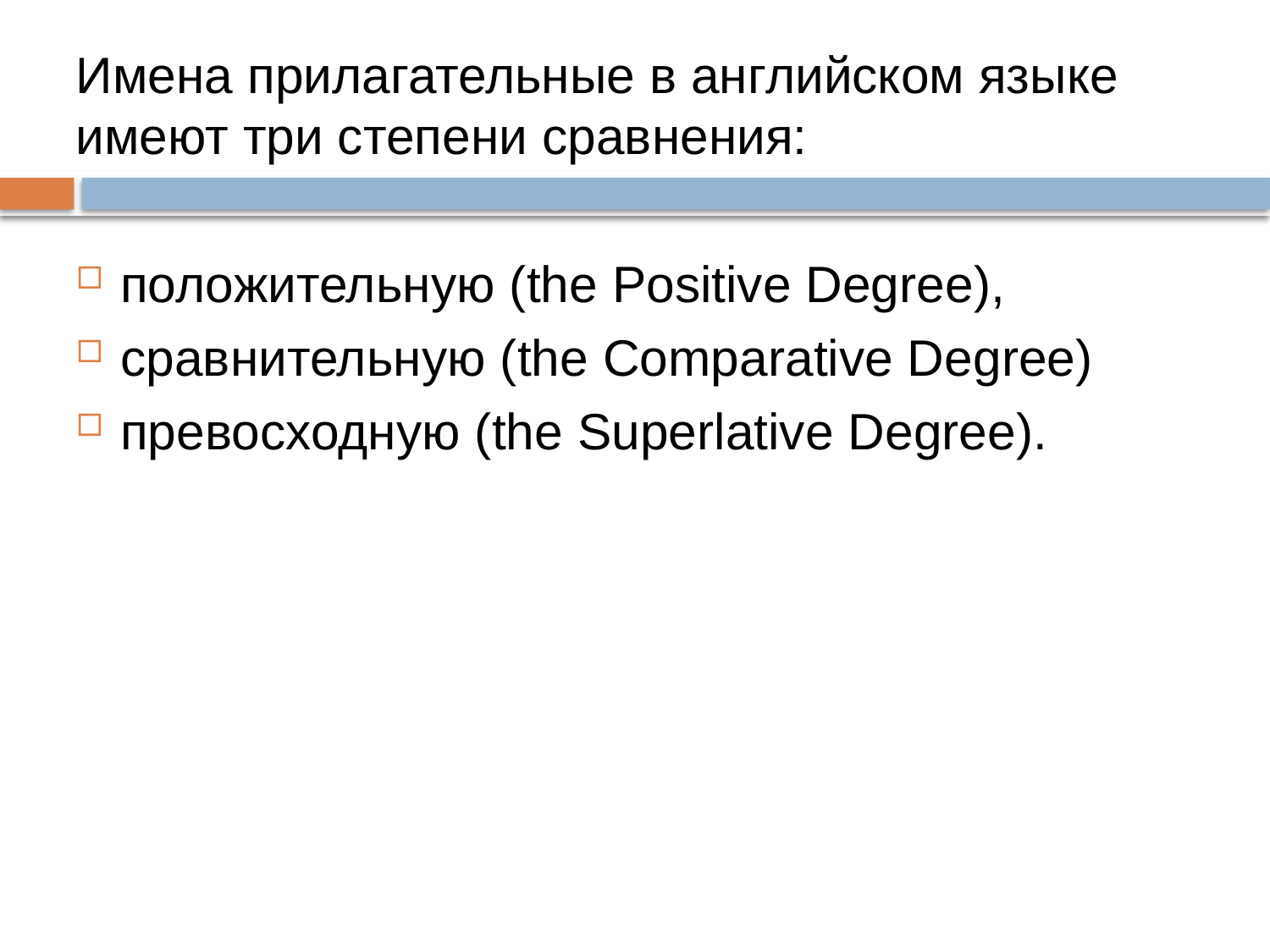

Имена прилагательные в английском языке имеют три степени сравнения:

положительную (the Positive Degree),
сравнительную (the Comparative Degree)
превосходную (the Superlative Degree).